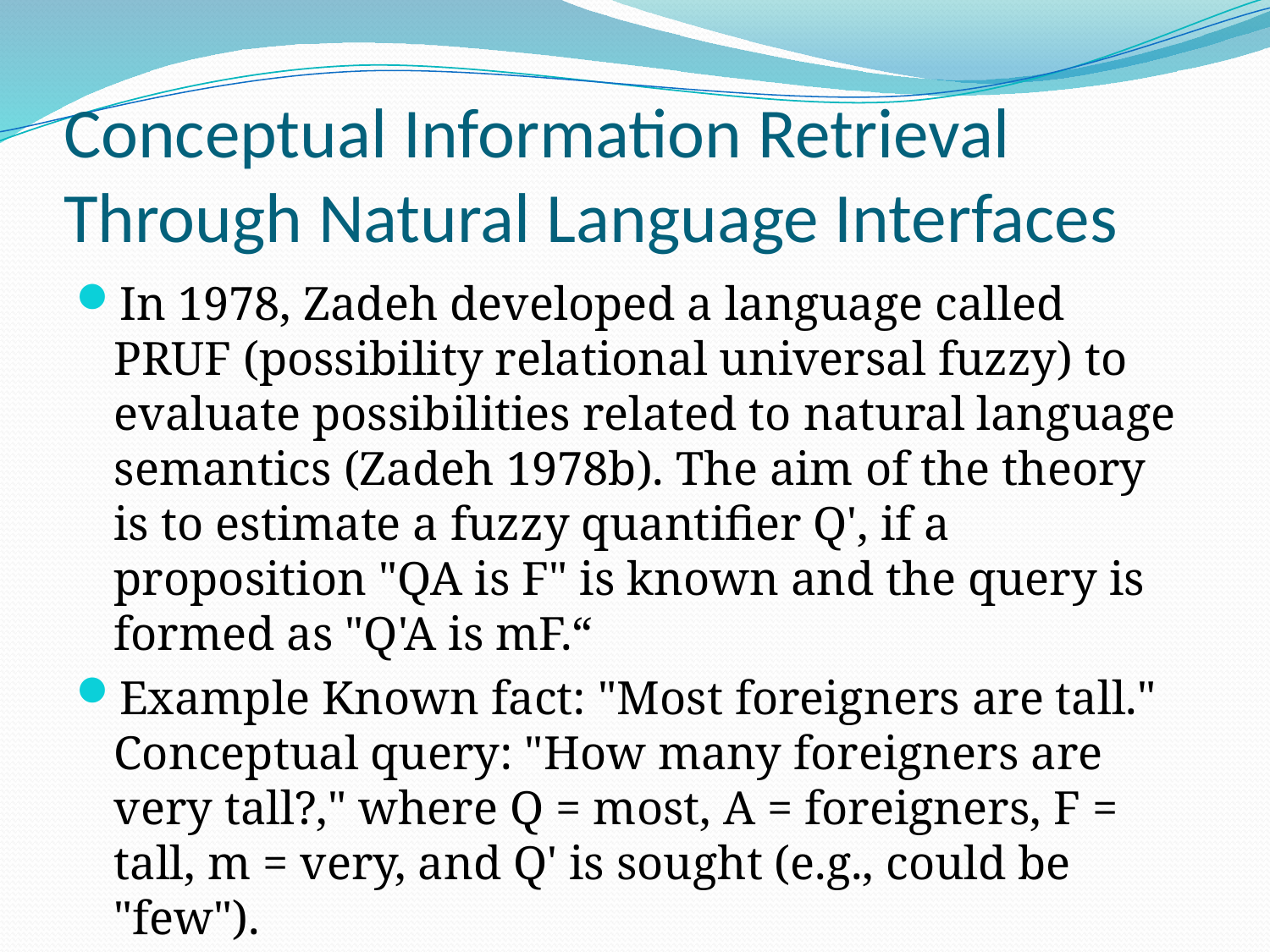

# Conceptual Information Retrieval Through Natural Language Interfaces
In 1978, Zadeh developed a language called PRUF (possibility relational universal fuzzy) to evaluate possibilities related to natural language semantics (Zadeh 1978b). The aim of the theory is to estimate a fuzzy quantifier Q', if a proposition "QA is F" is known and the query is formed as "Q'A is mF.“
Example Known fact: "Most foreigners are tall." Conceptual query: "How many foreigners are very tall?," where Q = most, A = foreigners, F = tall, m = very, and Q' is sought (e.g., could be "few").